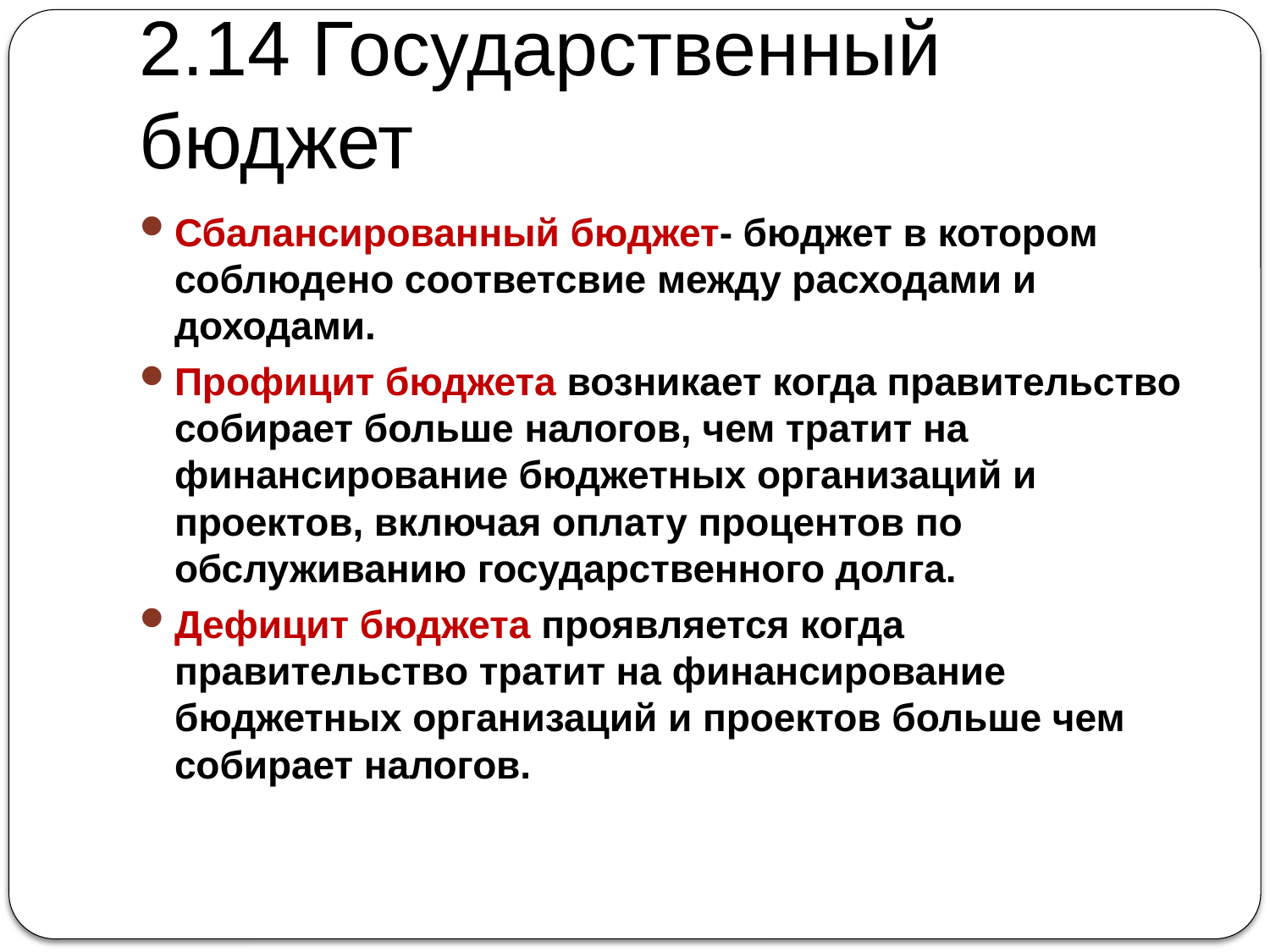

# 2.14 Государственный бюджет
Сбалансированный бюджет- бюджет в котором соблюдено соответсвие между расходами и доходами.
Профицит бюджета возникает когда правительство собирает больше налогов, чем тратит на финансирование бюджетных организаций и проектов, включая оплату процентов по обслуживанию государственного долга.
Дефицит бюджета проявляется когда правительство тратит на финансирование бюджетных организаций и проектов больше чем собирает налогов.